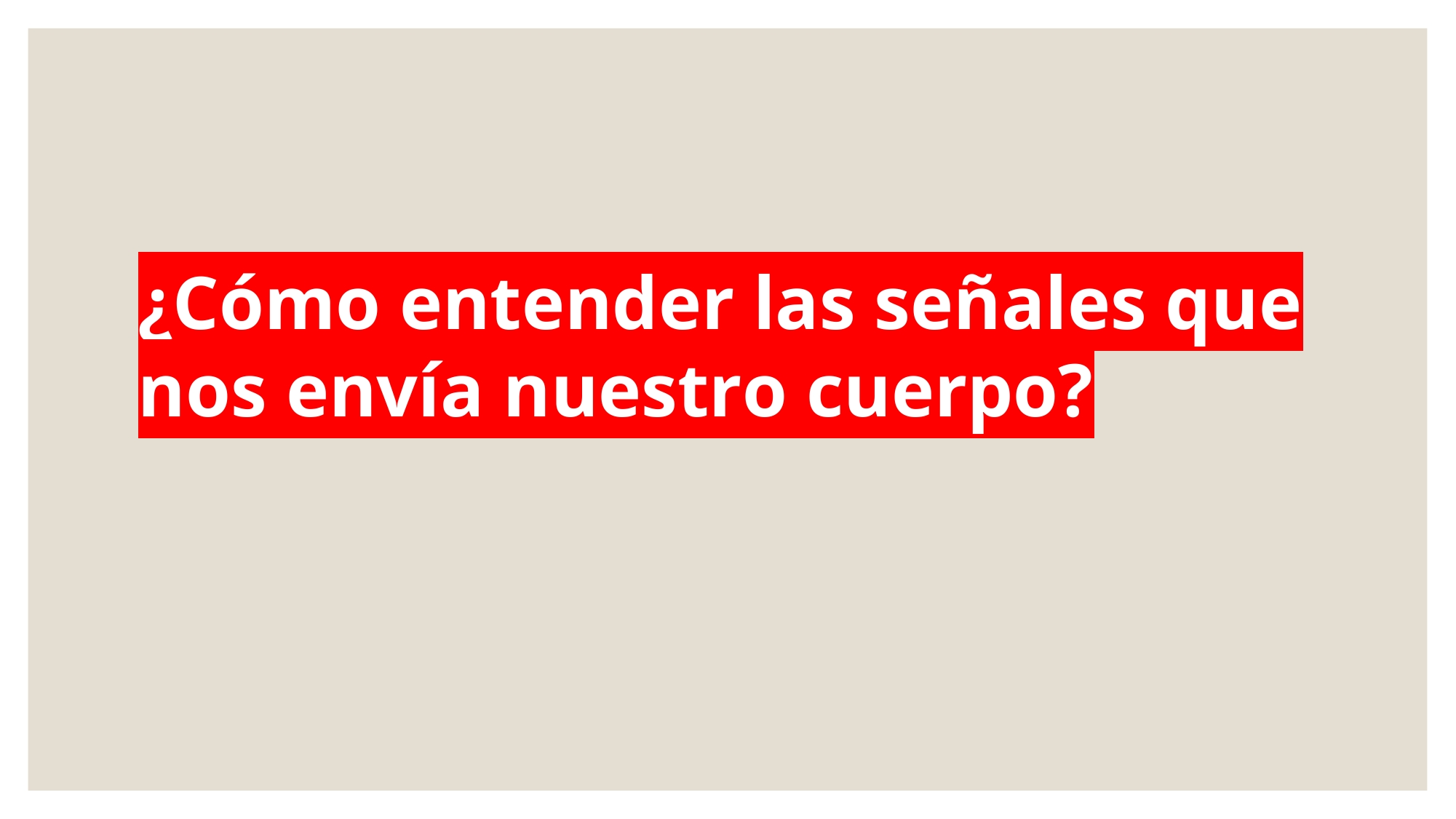

¿Cómo entender las señales que nos envía nuestro cuerpo?